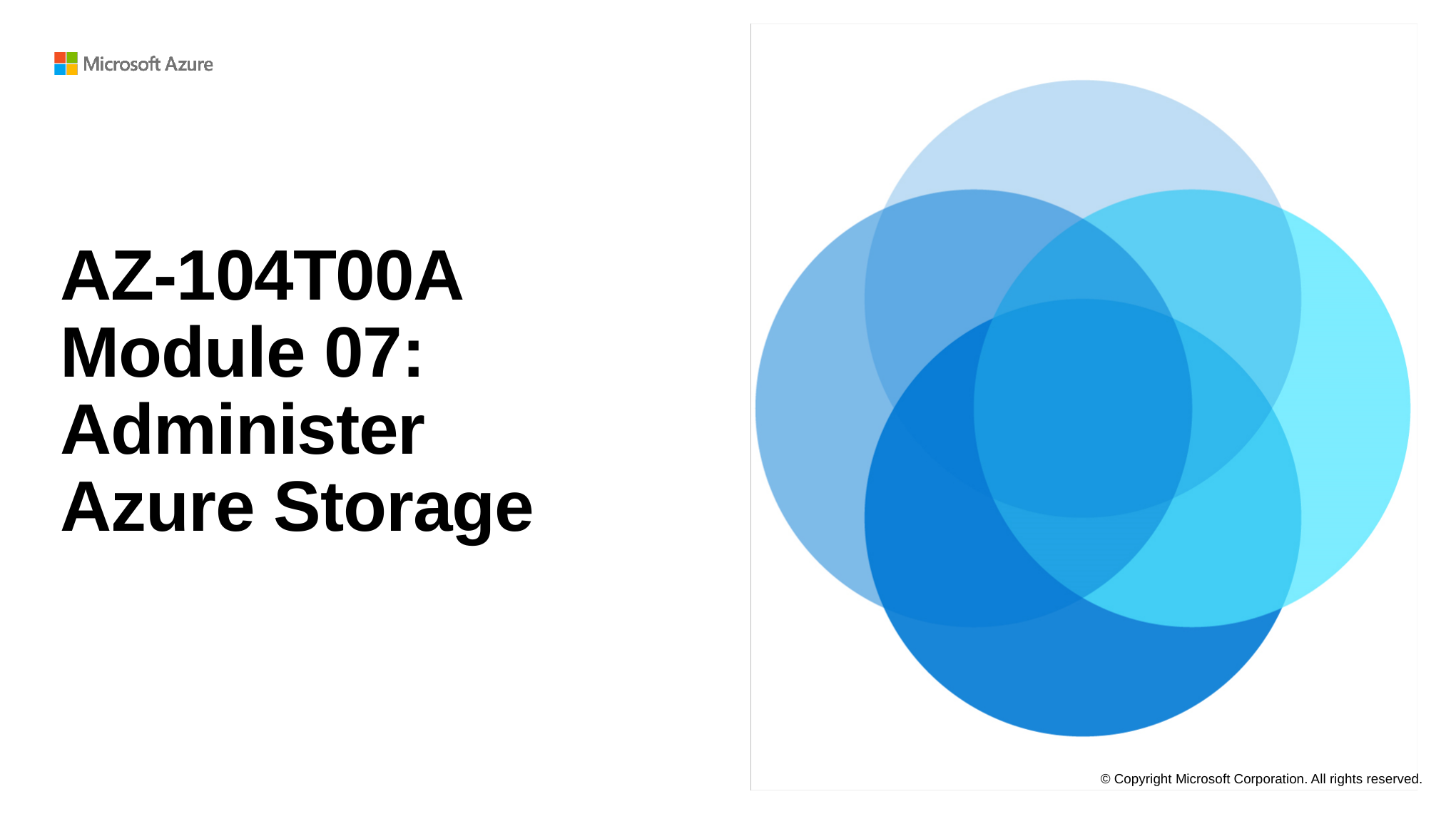

# AZ-104T00A Module 07: Administer Azure Storage